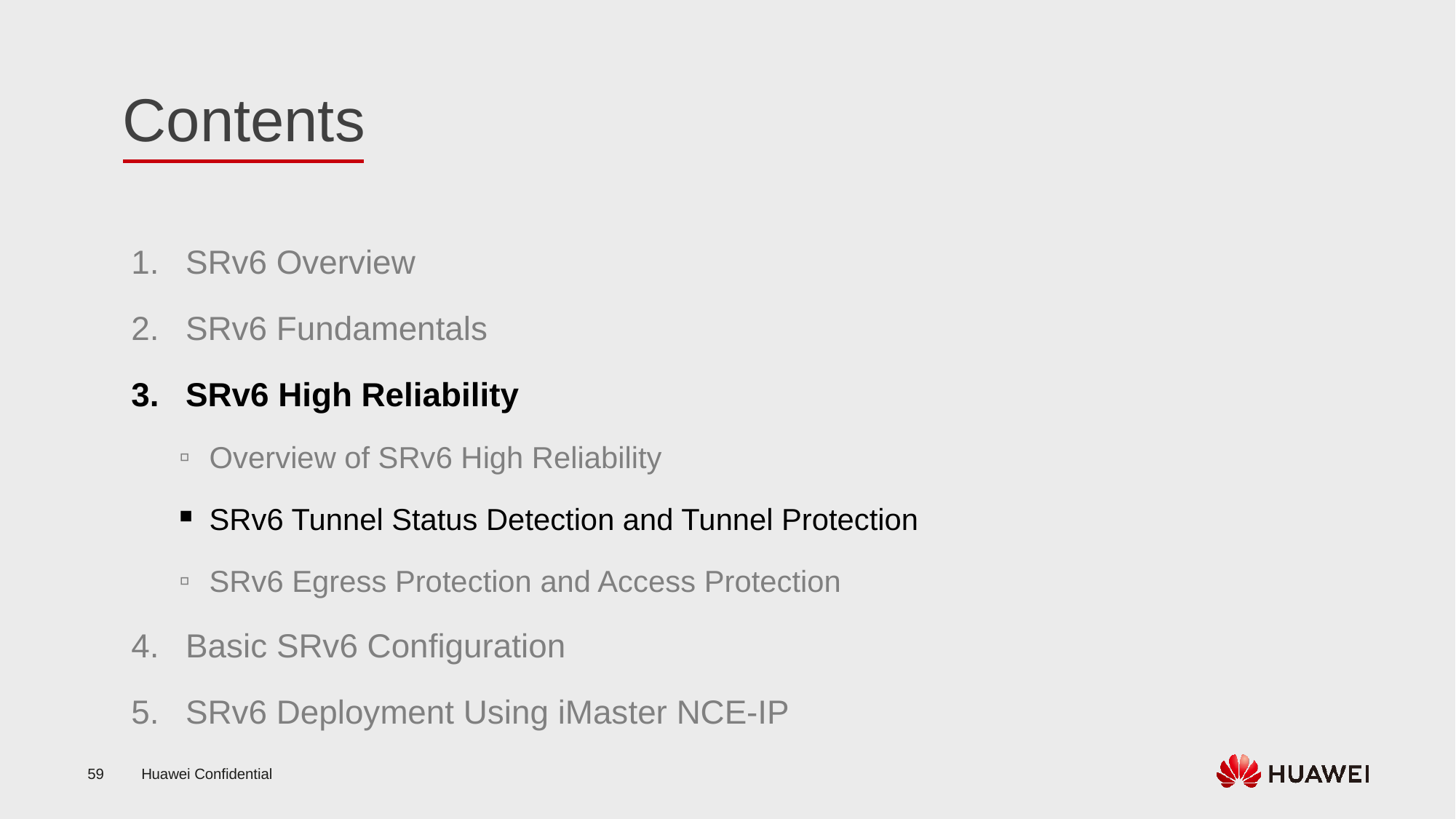

SRv6 Overview
SRv6 Fundamentals
SRv6 High Reliability
Overview of SRv6 High Reliability
SRv6 Tunnel Status Detection and Tunnel Protection
SRv6 Egress Protection and Access Protection
Basic SRv6 Configuration
SRv6 Deployment Using iMaster NCE-IP